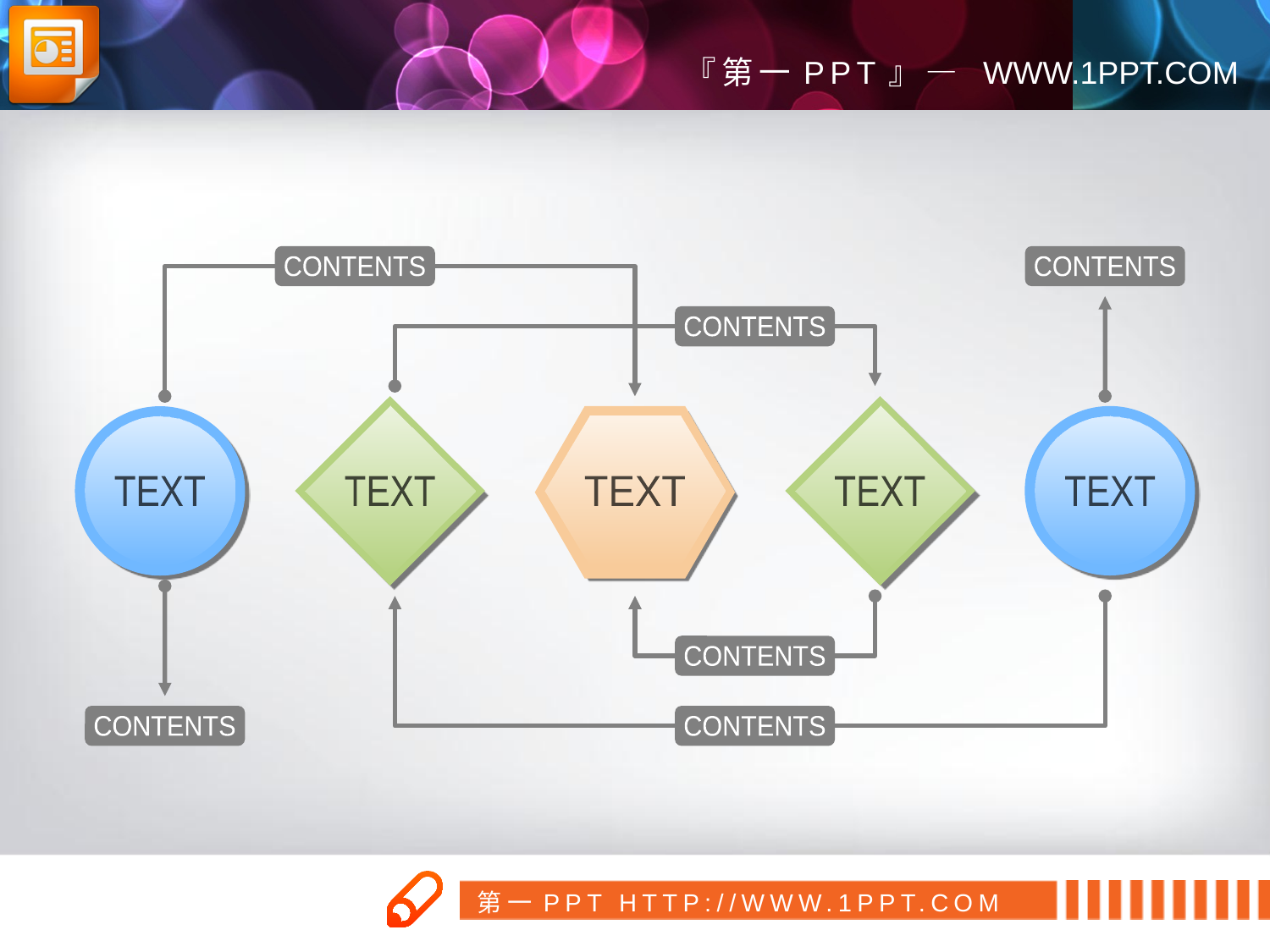

CONTENTS
CONTENTS

CONTENTS

TEXT
TEXT
TEXT
TEXT
TEXT

CONTENTS

CONTENTS
CONTENTS